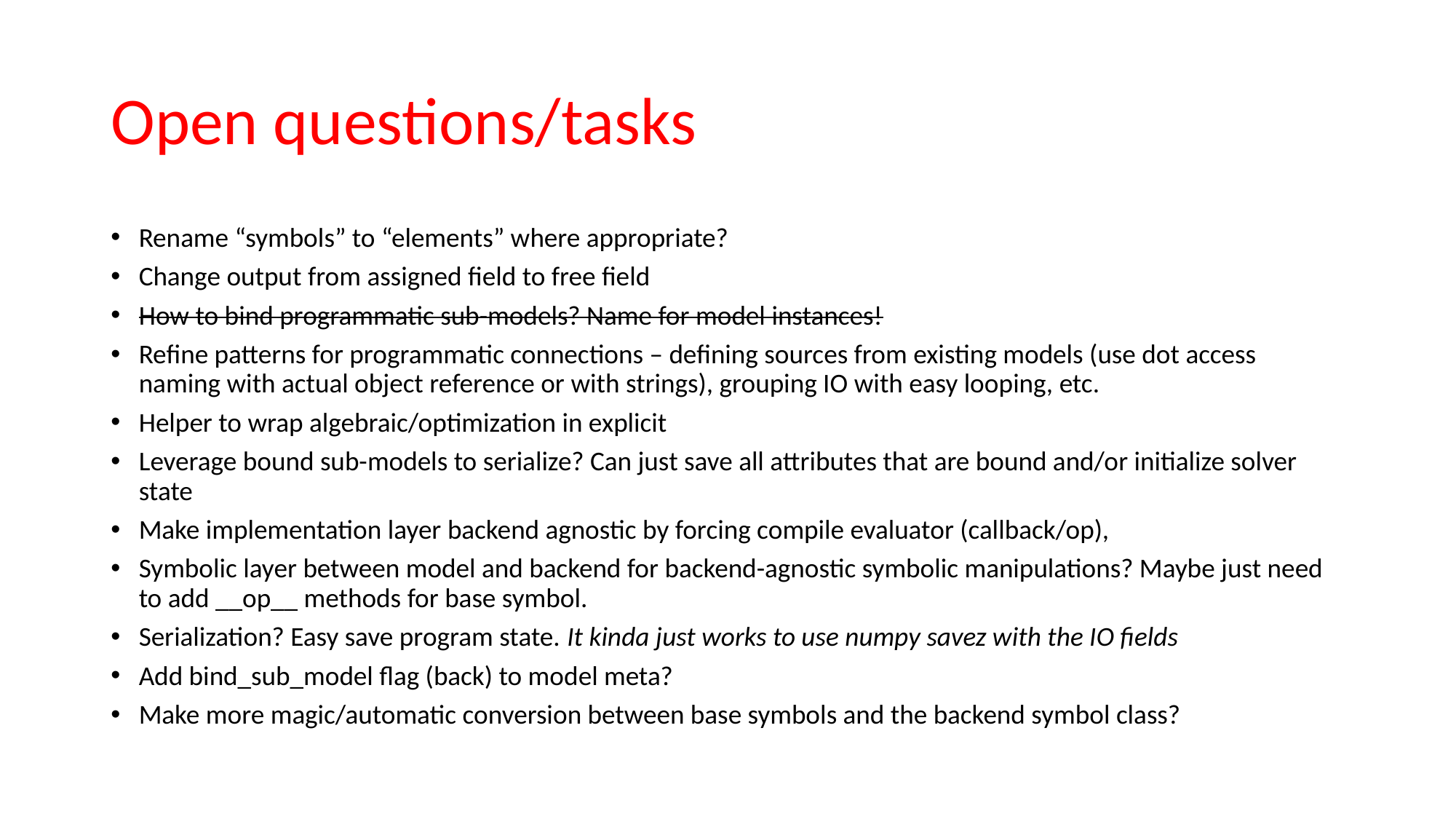

# Open questions/tasks
Rename “symbols” to “elements” where appropriate?
Change output from assigned field to free field
How to bind programmatic sub-models? Name for model instances!
Refine patterns for programmatic connections – defining sources from existing models (use dot access naming with actual object reference or with strings), grouping IO with easy looping, etc.
Helper to wrap algebraic/optimization in explicit
Leverage bound sub-models to serialize? Can just save all attributes that are bound and/or initialize solver state
Make implementation layer backend agnostic by forcing compile evaluator (callback/op),
Symbolic layer between model and backend for backend-agnostic symbolic manipulations? Maybe just need to add __op__ methods for base symbol.
Serialization? Easy save program state. It kinda just works to use numpy savez with the IO fields
Add bind_sub_model flag (back) to model meta?
Make more magic/automatic conversion between base symbols and the backend symbol class?